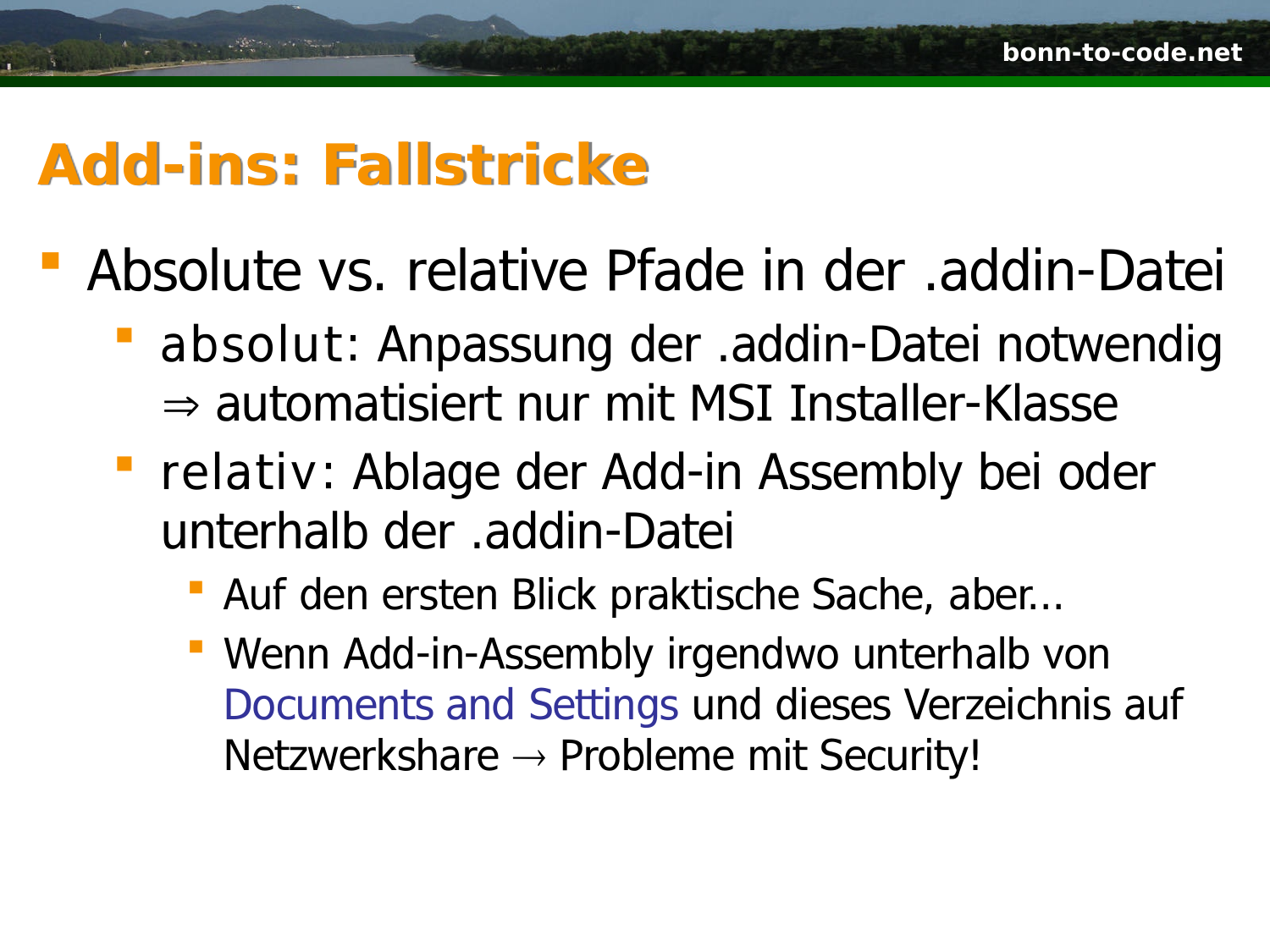

# Add-ins: Fallstricke
Absolute vs. relative Pfade in der .addin-Datei
absolut: Anpassung der .addin-Datei notwendig
⇒ automatisiert nur mit MSI Installer-Klasse
relativ: Ablage der Add-in Assembly bei oder unterhalb der .addin-Datei
Auf den ersten Blick praktische Sache, aber...
Wenn Add-in-Assembly irgendwo unterhalb von Documents and Settings und dieses Verzeichnis auf Netzwerkshare → Probleme mit Security!